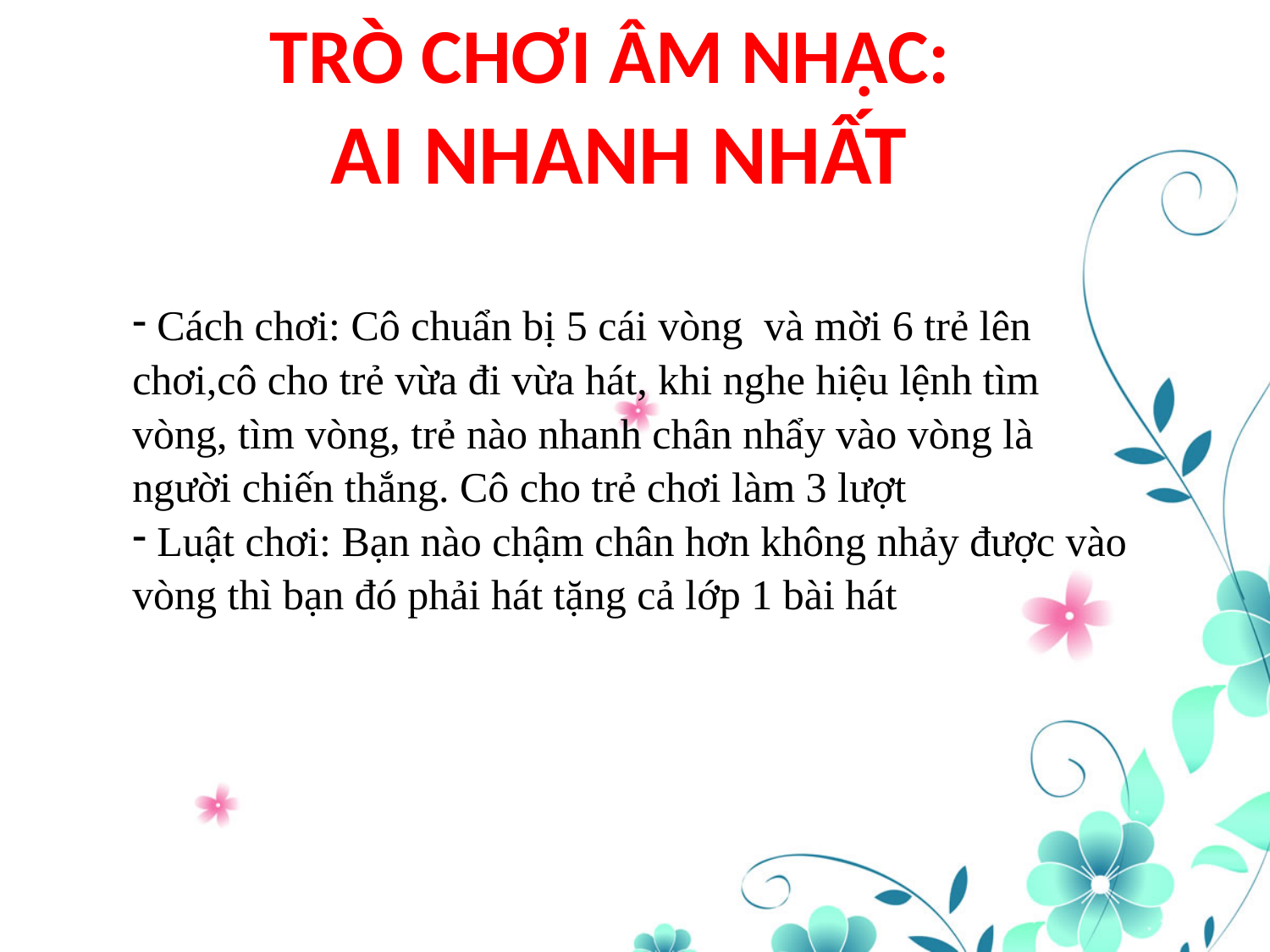

TRÒ CHƠI ÂM NHẠC:
AI NHANH NHẤT
| Cách chơi: Cô chuẩn bị 5 cái vòng và mời 6 trẻ lên chơi,cô cho trẻ vừa đi vừa hát, khi nghe hiệu lệnh tìm vòng, tìm vòng, trẻ nào nhanh chân nhẩy vào vòng là người chiến thắng. Cô cho trẻ chơi làm 3 lượt Luật chơi: Bạn nào chậm chân hơn không nhảy được vào vòng thì bạn đó phải hát tặng cả lớp 1 bài hát |
| --- |
|  |